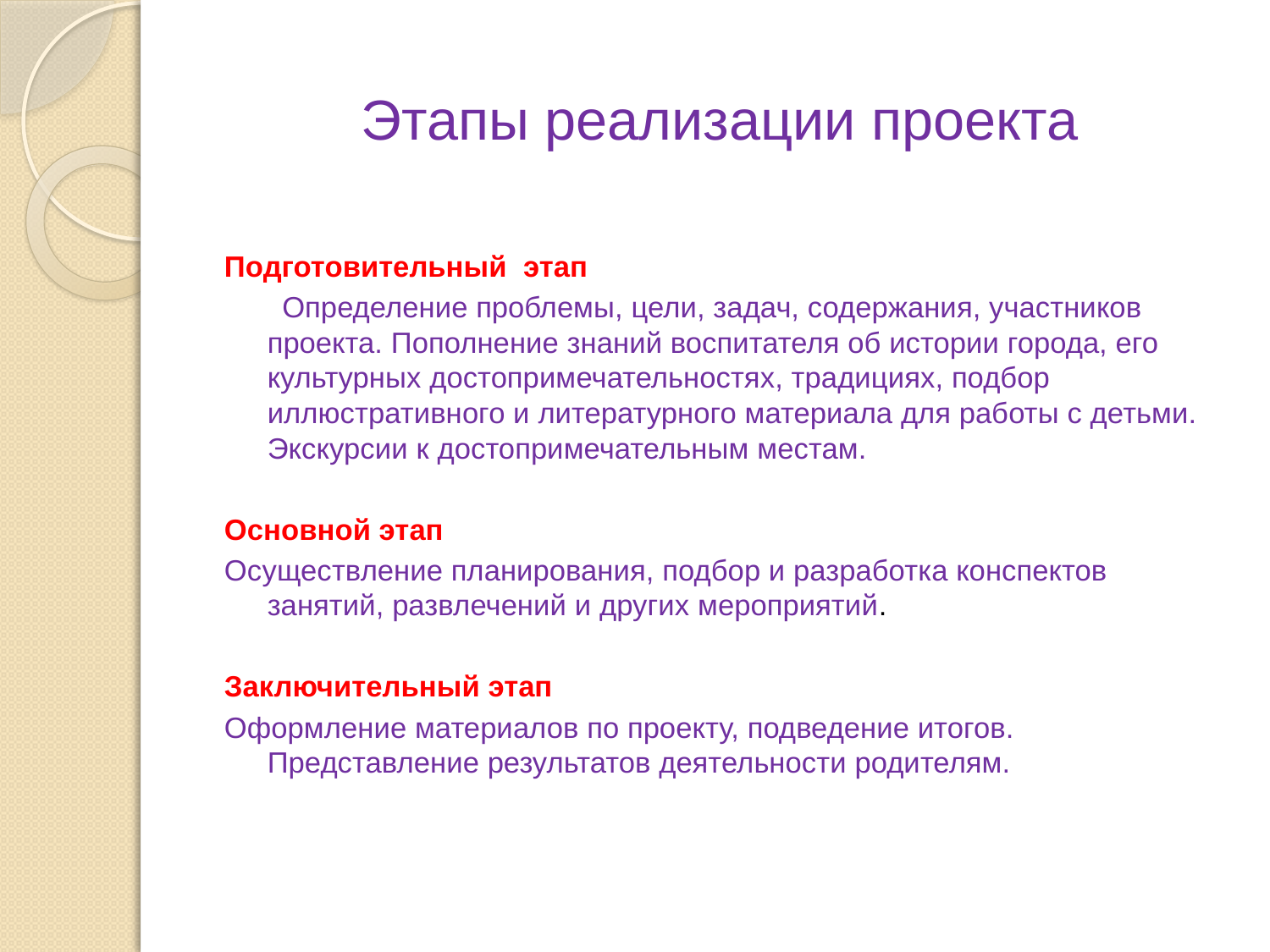

# Этапы реализации проекта

Подготовительный  этап
       Определение проблемы, цели, задач, содержания, участников проекта. Пополнение знаний воспитателя об истории города, его культурных достопримечательностях, традициях, подбор иллюстративного и литературного материала для работы с детьми. Экскурсии к достопримечательным местам.

Основной этап
Осуществление планирования, подбор и разработка конспектов занятий, развлечений и других мероприятий.

Заключительный этап
Оформление материалов по проекту, подведение итогов. Представление результатов деятельности родителям.